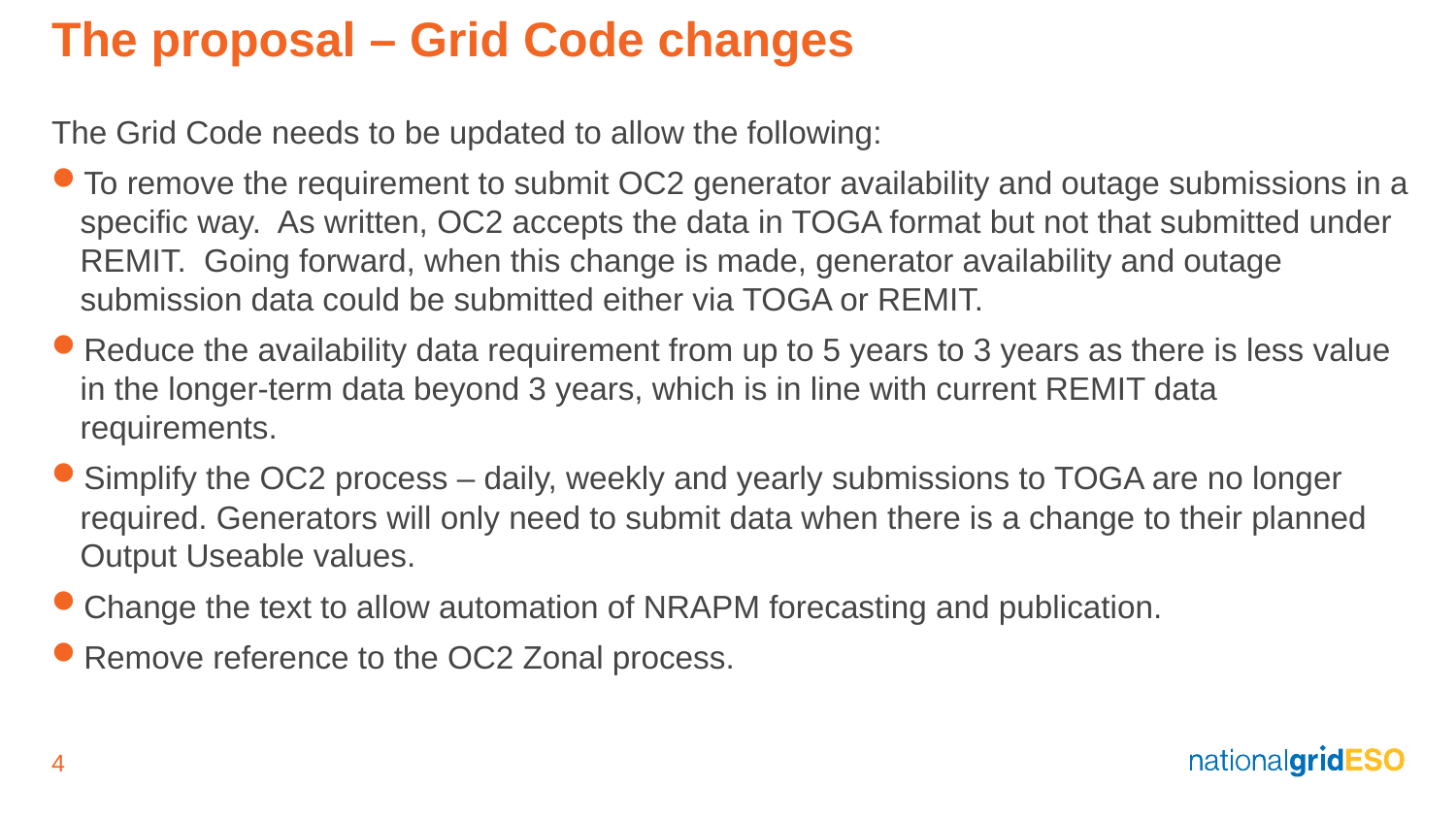

# The proposal – Grid Code changes
The Grid Code needs to be updated to allow the following:
To remove the requirement to submit OC2 generator availability and outage submissions in a specific way.  As written, OC2 accepts the data in TOGA format but not that submitted under REMIT.  Going forward, when this change is made, generator availability and outage submission data could be submitted either via TOGA or REMIT.
Reduce the availability data requirement from up to 5 years to 3 years as there is less value in the longer-term data beyond 3 years, which is in line with current REMIT data requirements.
Simplify the OC2 process – daily, weekly and yearly submissions to TOGA are no longer required. Generators will only need to submit data when there is a change to their planned Output Useable values.
Change the text to allow automation of NRAPM forecasting and publication.
Remove reference to the OC2 Zonal process.